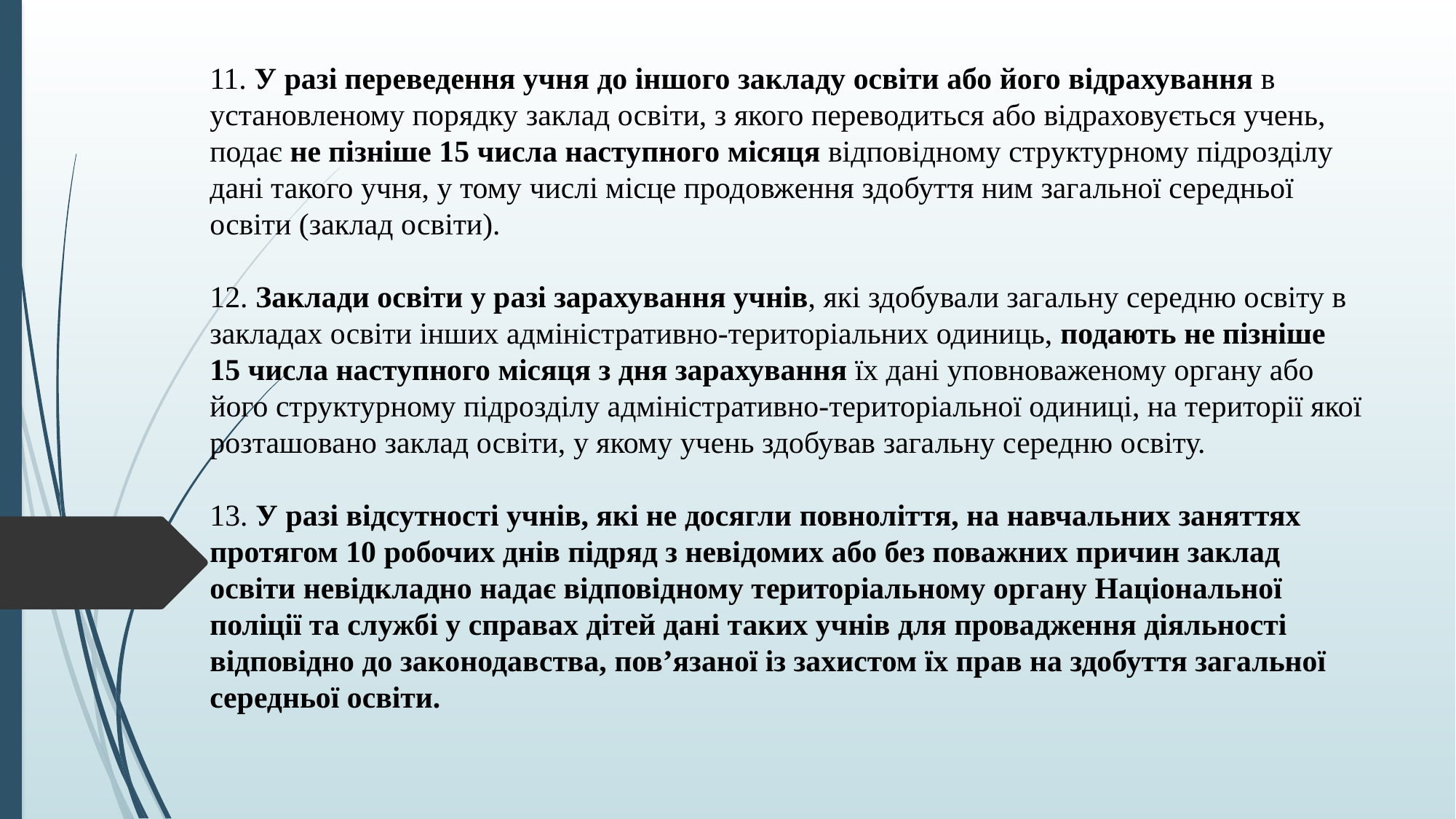

# 11. У разі переведення учня до іншого закладу освіти або його відрахування в установленому порядку заклад освіти, з якого переводиться або відраховується учень, подає не пізніше 15 числа наступного місяця відповідному структурному підрозділу дані такого учня, у тому числі місце продовження здобуття ним загальної середньої освіти (заклад освіти). 12. Заклади освіти у разі зарахування учнів, які здобували загальну середню освіту в закладах освіти інших адміністративно-територіальних одиниць, подають не пізніше 15 числа наступного місяця з дня зарахування їх дані уповноваженому органу або його структурному підрозділу адміністративно-територіальної одиниці, на території якої розташовано заклад освіти, у якому учень здобував загальну середню освіту. 13. У разі відсутності учнів, які не досягли повноліття, на навчальних заняттях протягом 10 робочих днів підряд з невідомих або без поважних причин заклад освіти невідкладно надає відповідному територіальному органу Національної поліції та службі у справах дітей дані таких учнів для провадження діяльності відповідно до законодавства, пов’язаної із захистом їх прав на здобуття загальної середньої освіти.